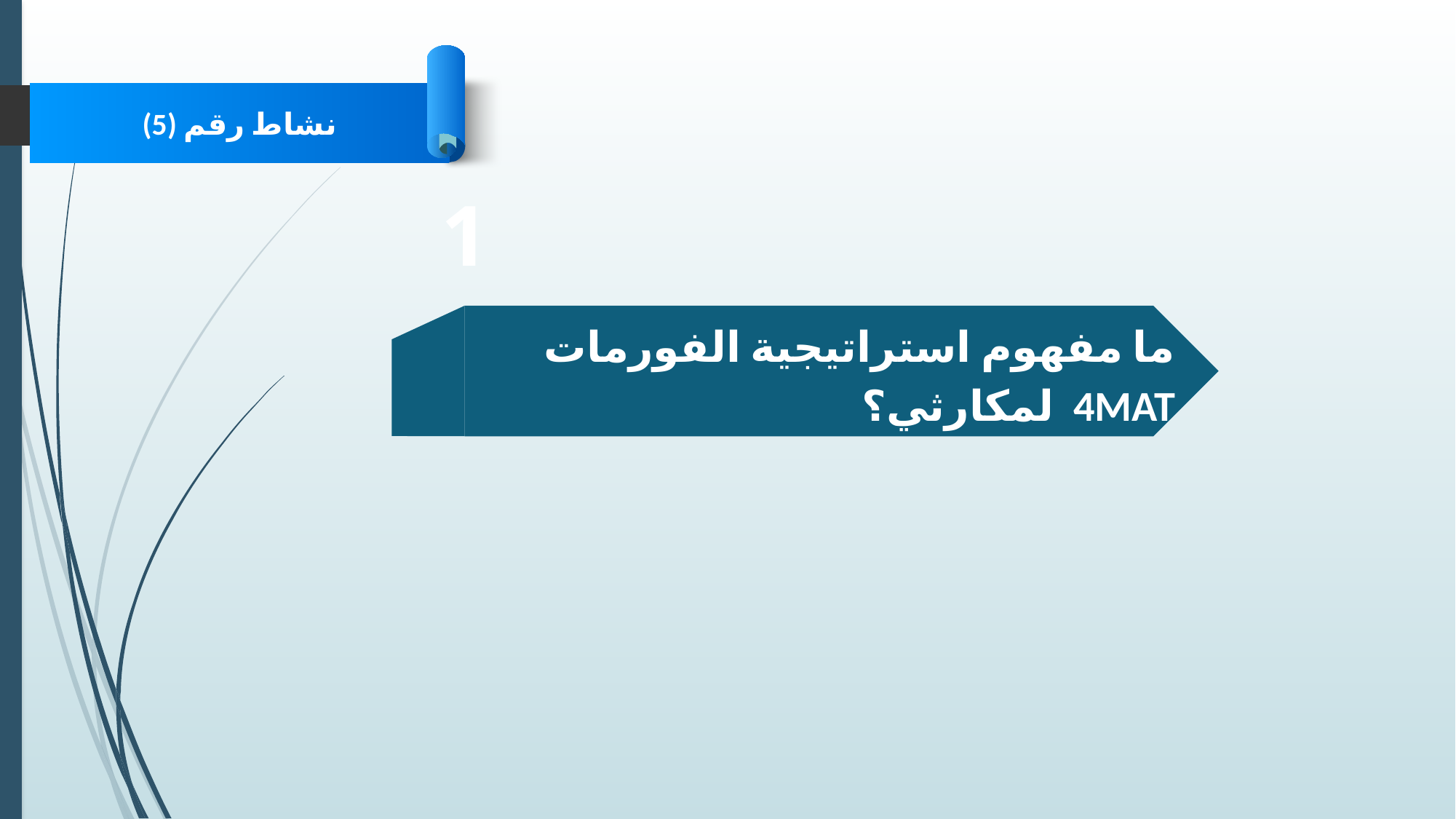

نشاط رقم (5)

1

ما مفهوم استراتيجية الفورمات 4MAT  لمكارثي؟